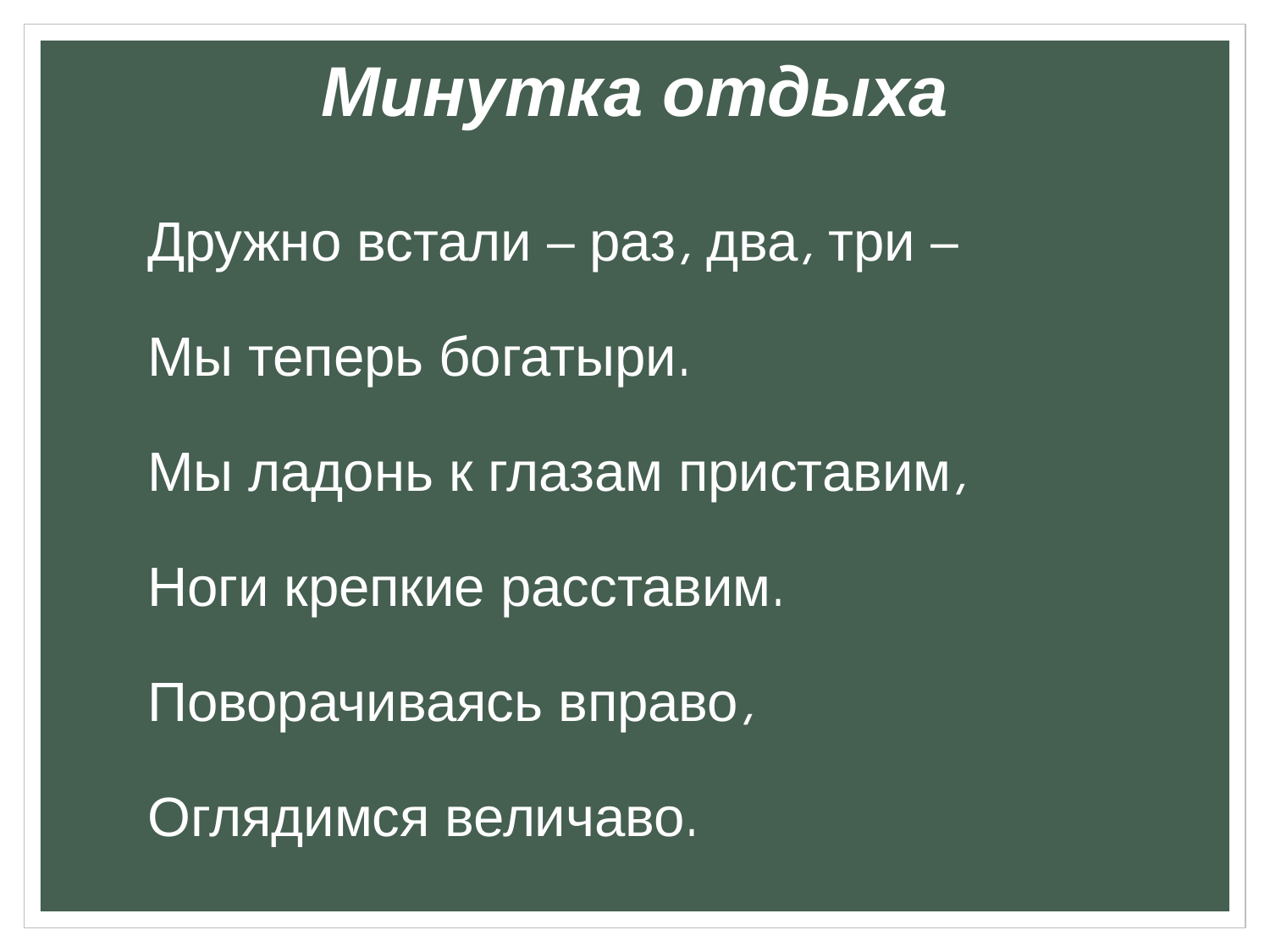

# Минутка отдыха
Дружно встали – раз, два, три –
Мы теперь богатыри.
Мы ладонь к глазам приставим,
Ноги крепкие расставим.
Поворачиваясь вправо,
Оглядимся величаво.